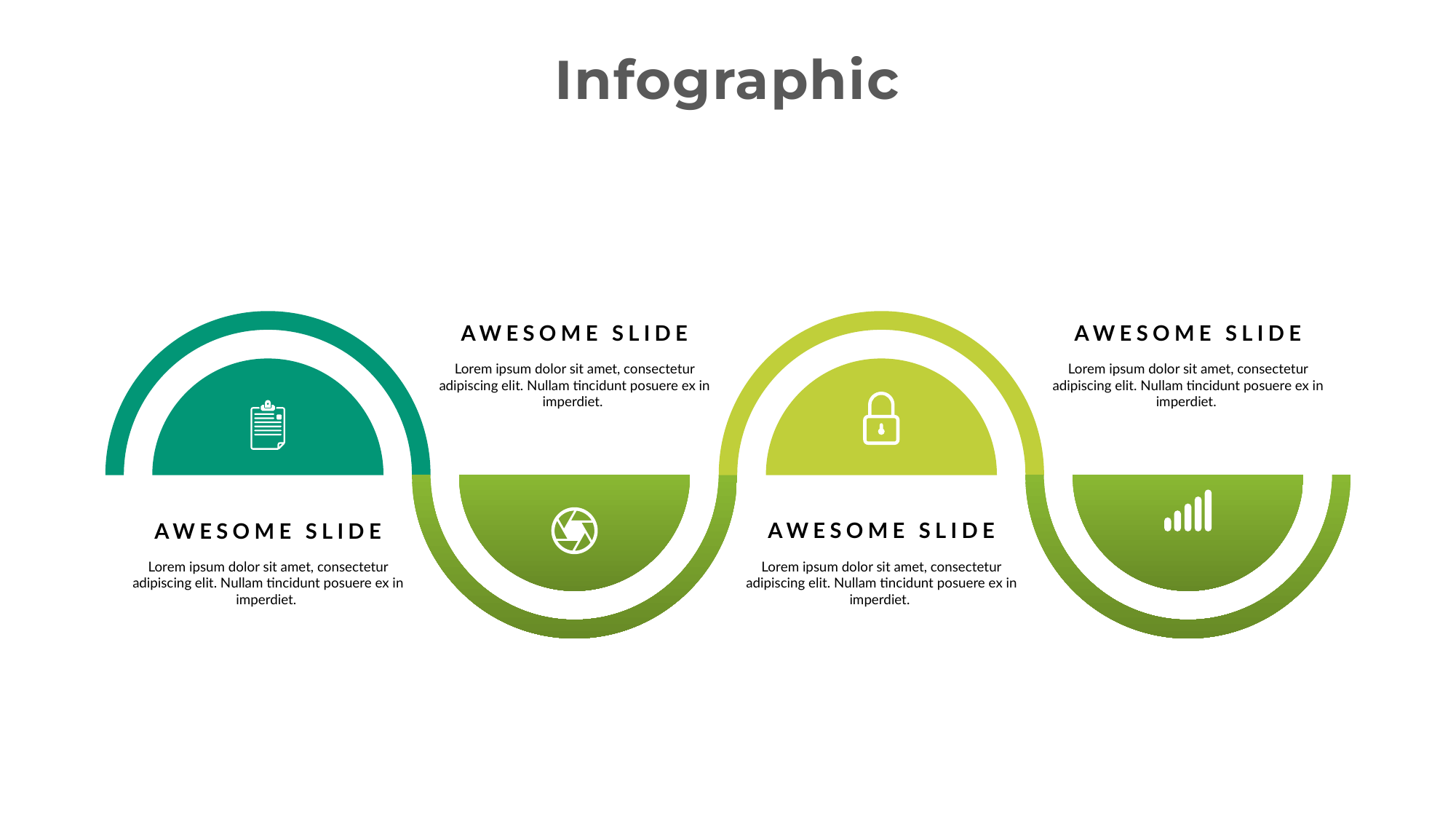

Infographic

AWESOME SLIDE
AWESOME SLIDE
Lorem ipsum dolor sit amet, consectetur adipiscing elit. Nullam tincidunt posuere ex in imperdiet.
Lorem ipsum dolor sit amet, consectetur adipiscing elit. Nullam tincidunt posuere ex in imperdiet.

AWESOME SLIDE
AWESOME SLIDE
Lorem ipsum dolor sit amet, consectetur adipiscing elit. Nullam tincidunt posuere ex in imperdiet.
Lorem ipsum dolor sit amet, consectetur adipiscing elit. Nullam tincidunt posuere ex in imperdiet.